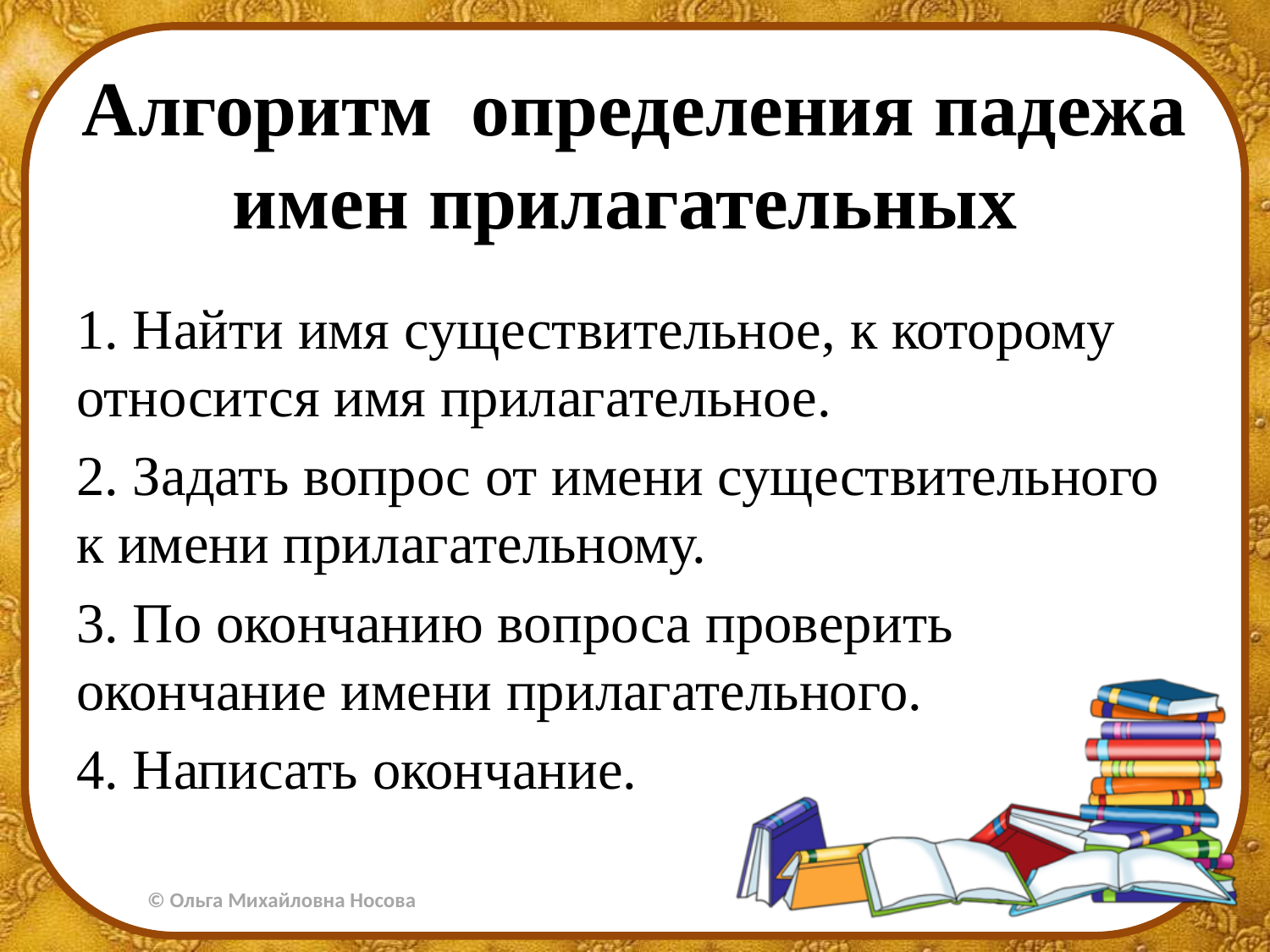

# Алгоритм  определения падежа имен прилагательных
1. Найти имя существительное, к которому относится имя прилагательное.
2. Задать вопрос от имени существительного к имени прилагательному.
3. По окончанию вопроса проверить окончание имени прилагательного.
4. Написать окончание.